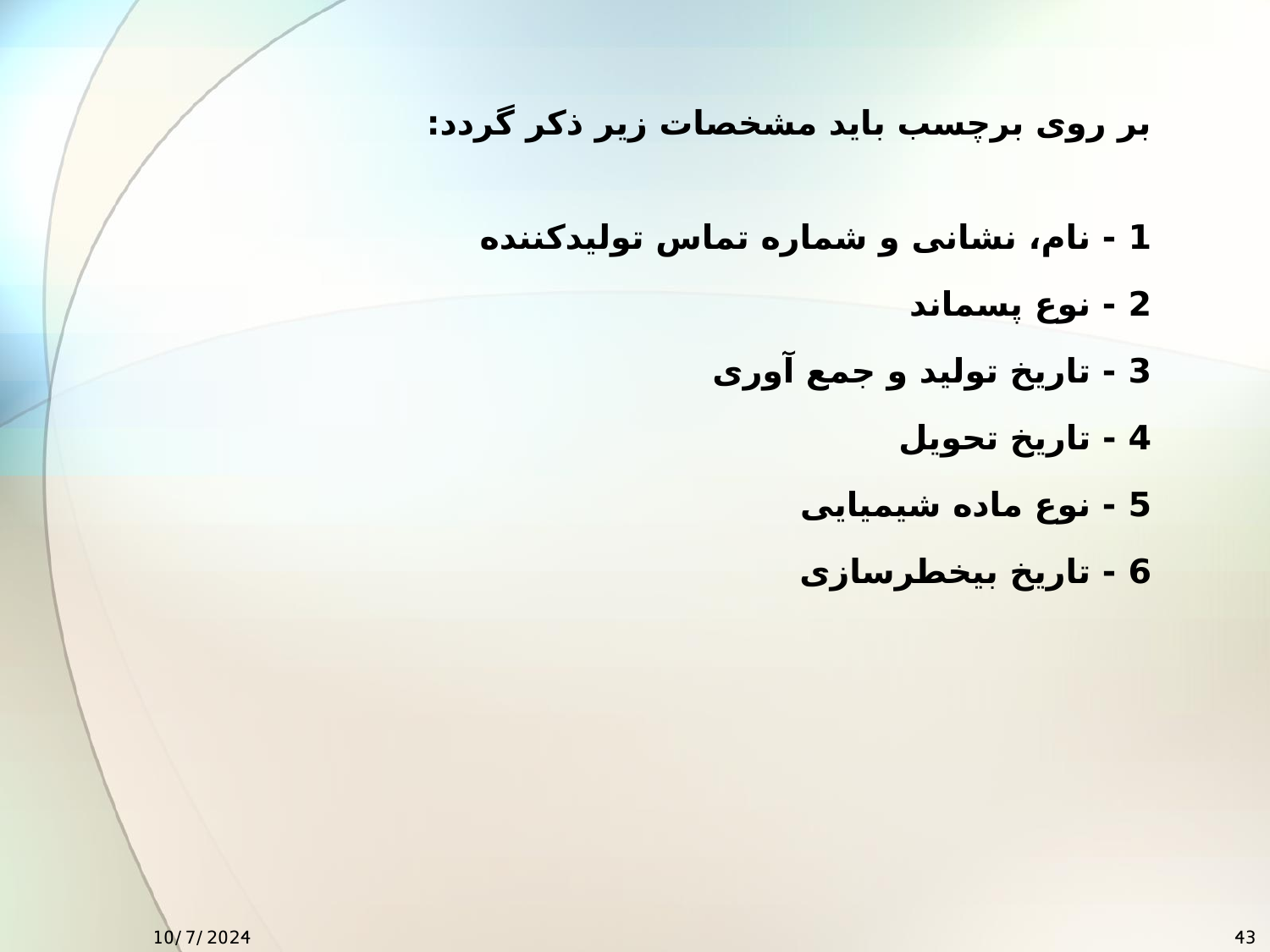

بر روی برچسب باید مشخصات زیر ذکر گردد:

1 - نام، نشانی و شماره تماس تولیدکننده
2 - نوع پسماند
3 - تاریخ تولید و جمع آوری
4 - تاریخ تحویل
5 - نوع ماده شیمیایی
6 - تاریخ بیخطرسازی

10/7/2024
43